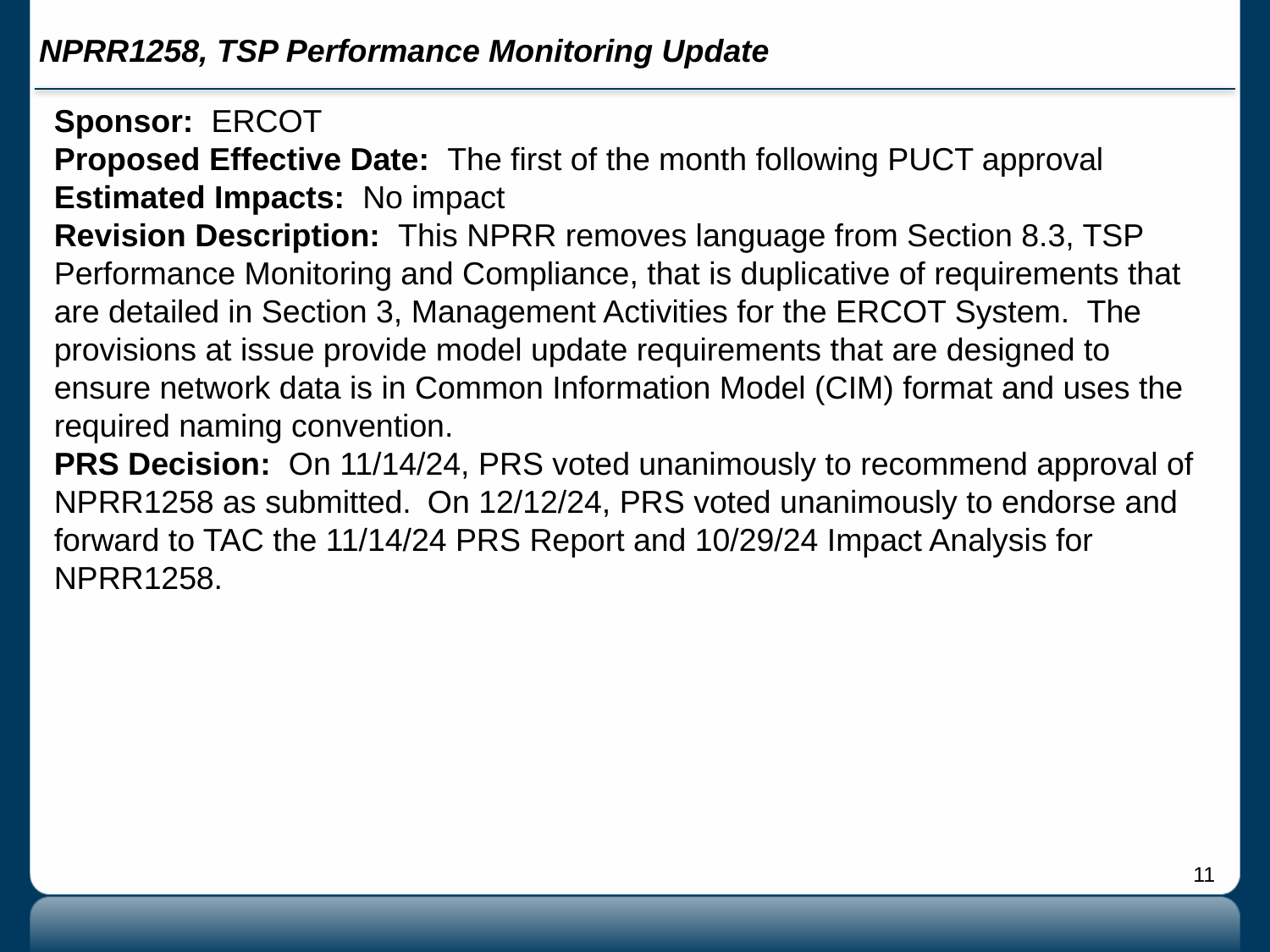

# NPRR1258, TSP Performance Monitoring Update
Sponsor:  ERCOT
Proposed Effective Date:  The first of the month following PUCT approval
Estimated Impacts:  No impact
Revision Description:  This NPRR removes language from Section 8.3, TSP Performance Monitoring and Compliance, that is duplicative of requirements that are detailed in Section 3, Management Activities for the ERCOT System.  The provisions at issue provide model update requirements that are designed to ensure network data is in Common Information Model (CIM) format and uses the required naming convention.
PRS Decision:  On 11/14/24, PRS voted unanimously to recommend approval of NPRR1258 as submitted.  On 12/12/24, PRS voted unanimously to endorse and forward to TAC the 11/14/24 PRS Report and 10/29/24 Impact Analysis for NPRR1258.